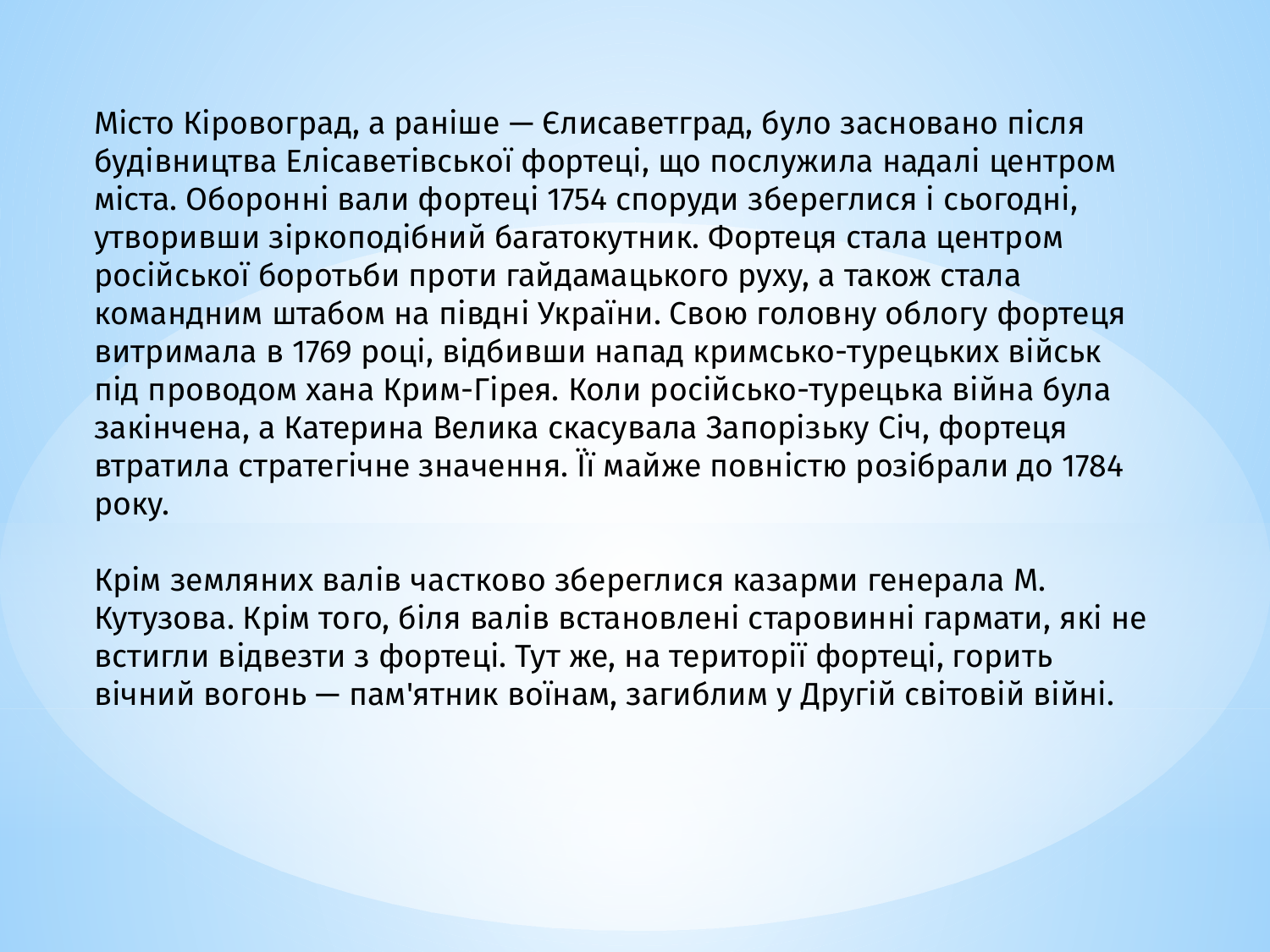

Місто Кіровоград, а раніше — Єлисаветград, було засновано після будівництва Елісаветівської фортеці, що послужила надалі центром міста. Оборонні вали фортеці 1754 споруди збереглися і сьогодні, утворивши зіркоподібний багатокутник. Фортеця стала центром російської боротьби проти гайдамацького руху, а також стала командним штабом на півдні України. Свою головну облогу фортеця витримала в 1769 році, відбивши напад кримсько-турецьких військ під проводом хана Крим-Гірея. Коли російсько-турецька війна була закінчена, а Катерина Велика скасувала Запорізьку Січ, фортеця втратила стратегічне значення. Її майже повністю розібрали до 1784 року. 
Крім земляних валів частково збереглися казарми генерала М. Кутузова. Крім того, біля валів встановлені старовинні гармати, які не встигли відвезти з фортеці. Тут же, на території фортеці, горить вічний вогонь — пам'ятник воїнам, загиблим у Другій світовій війні.